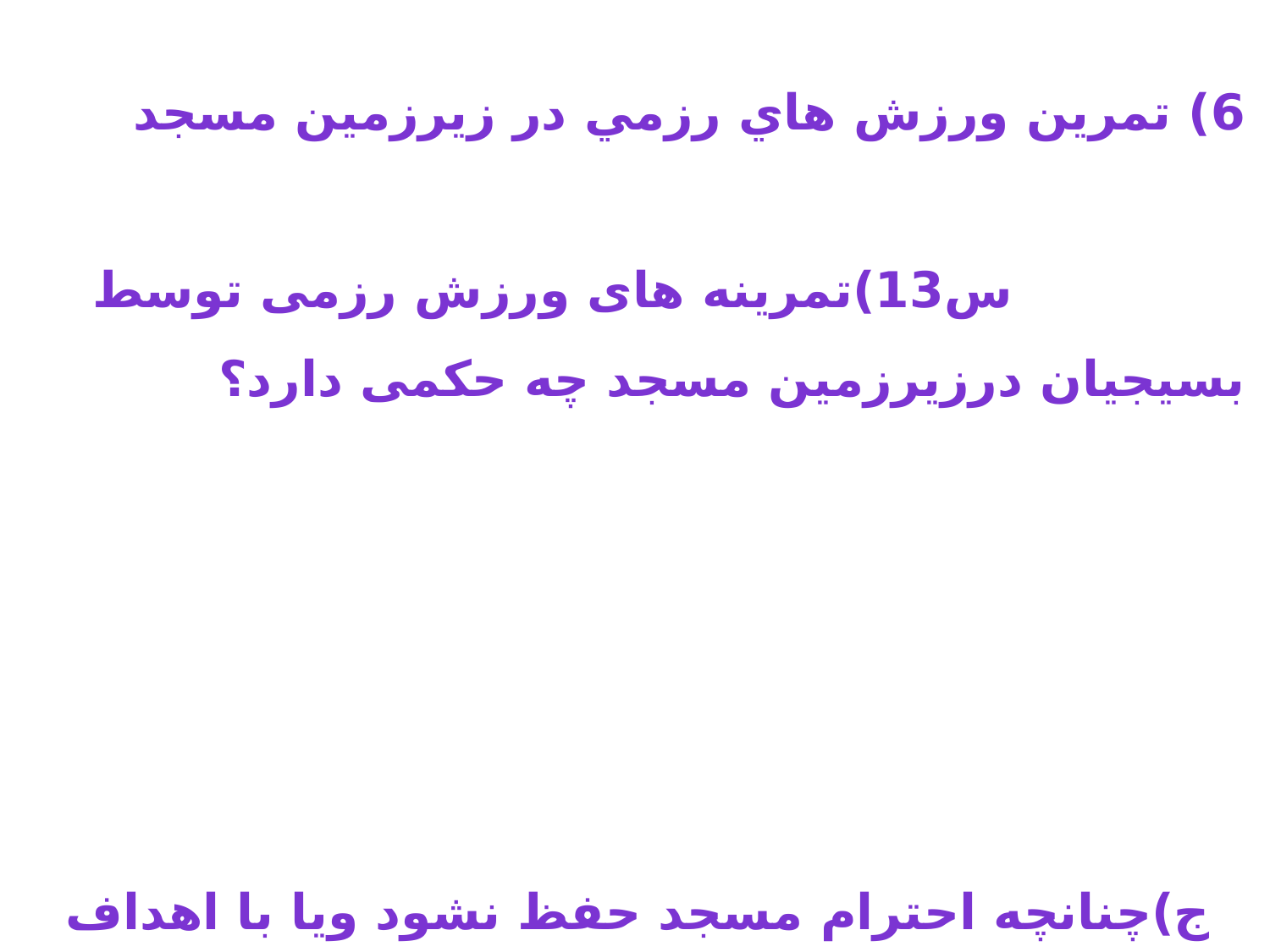

6) تمرين ورزش هاي رزمي در زيرزمين مسجد                                                                                         س13)تمرینه های ورزش رزمی توسط بسیجیان درزیرزمین مسجد چه حکمی دارد؟                                                                                                                                                                                                                                                                                                                                                                                    ج)چنانچه احترام مسجد حفظ نشود ویا با اهداف وقف و نيت واقف منافات داشته باشد. ویا با بدون اذن متولي و متصديان امر باشد، جایزنیست.                                                                                                              و اگر شرعاً محل تمرینها حكم مسجد را داشته باشد، اضافه بر شرائط فوق، نباید با عذر شرعي، مانند جنابت وارد شوند ونیز بایدطهارت آن را رعايت و در صورت نجس شدن فوراً تطهير نمايند.